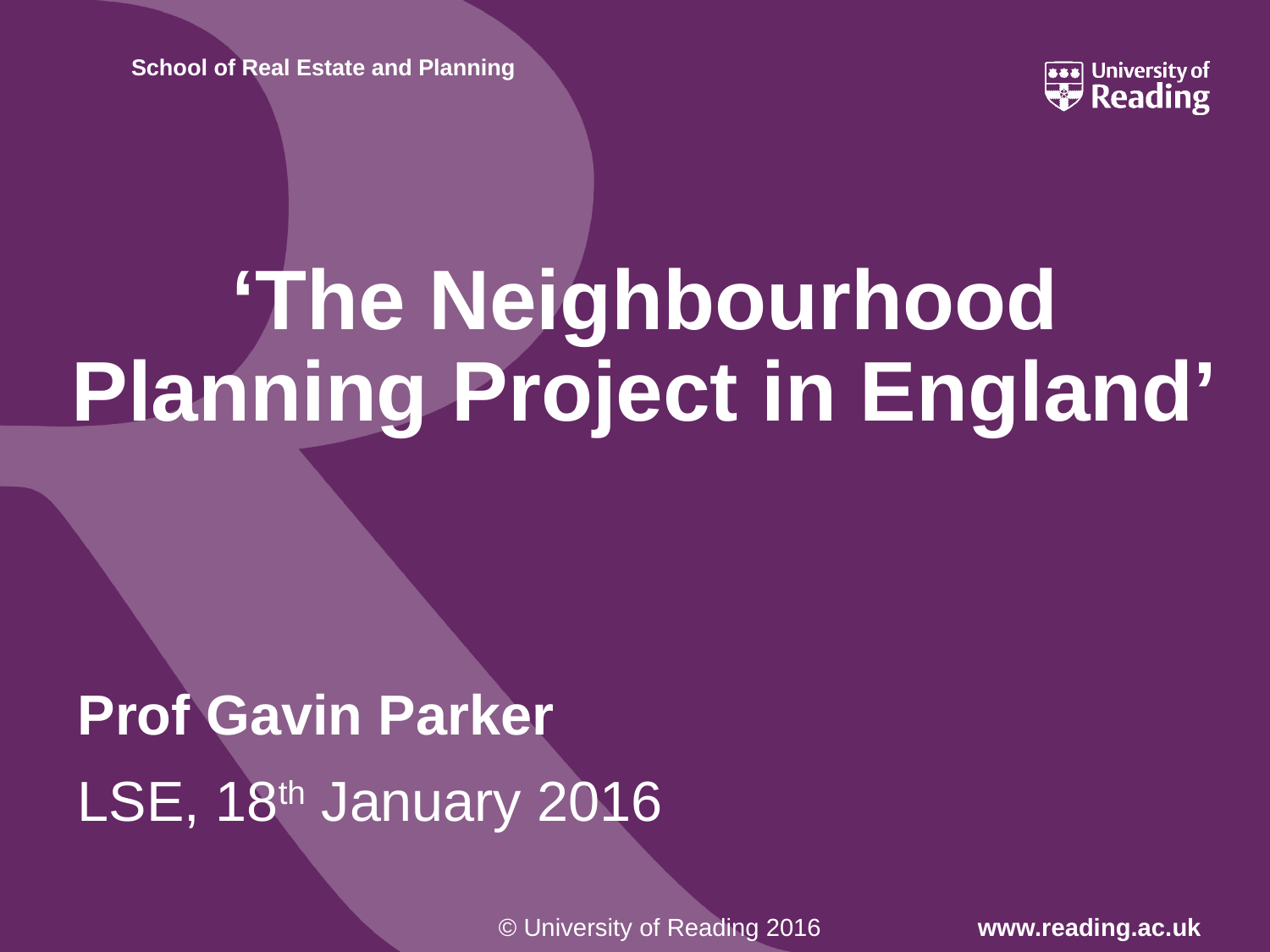

# ‘The Neighbourhood Planning Project in England’
Prof Gavin Parker
LSE, 18th January 2016